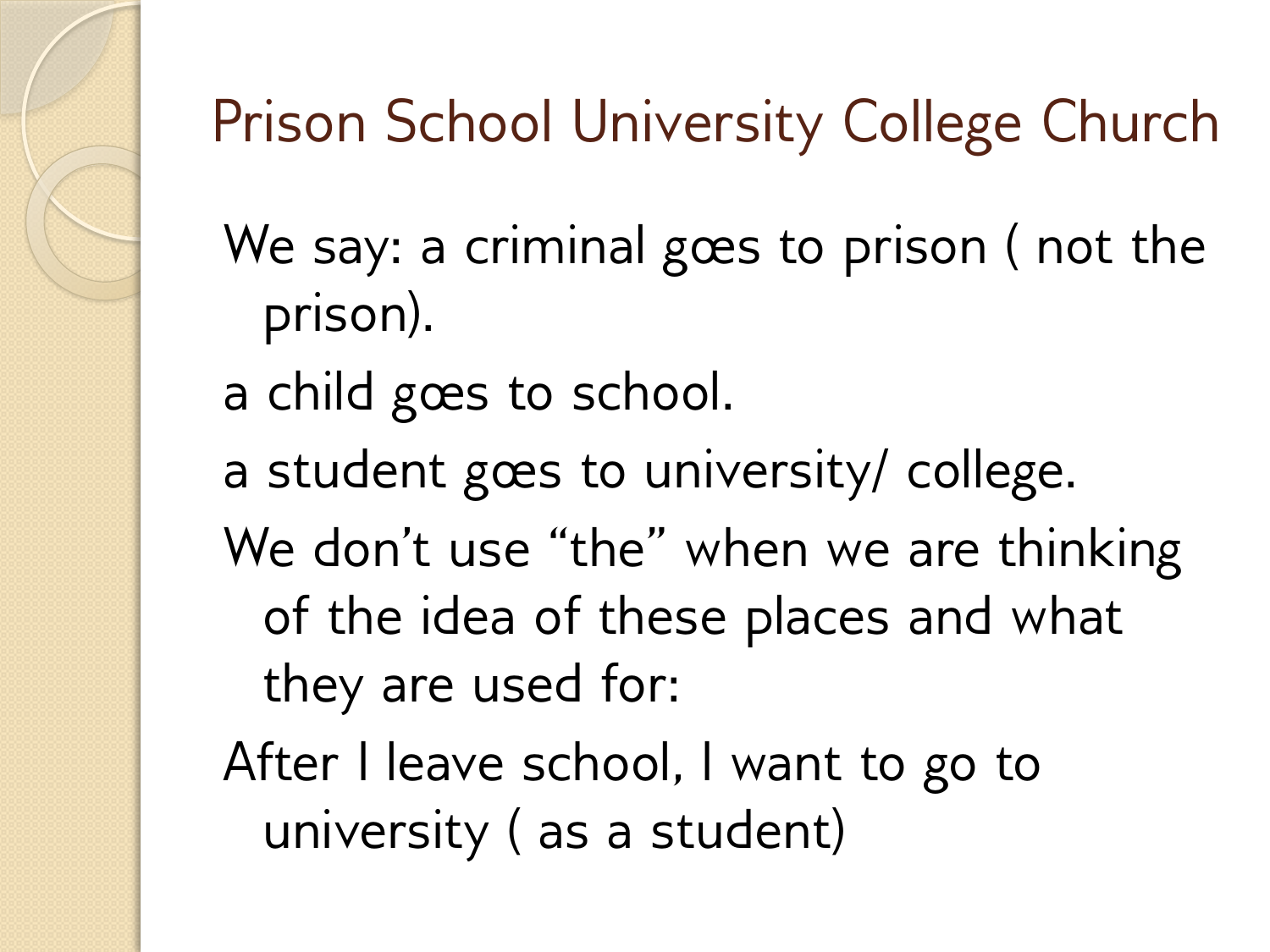

# Prison School University College Church
We say: a criminal goes to prison ( not the prison).
a child goes to school.
a student goes to university/ college.
We don’t use “the” when we are thinking of the idea of these places and what they are used for:
After I leave school, I want to go to university ( as a student)